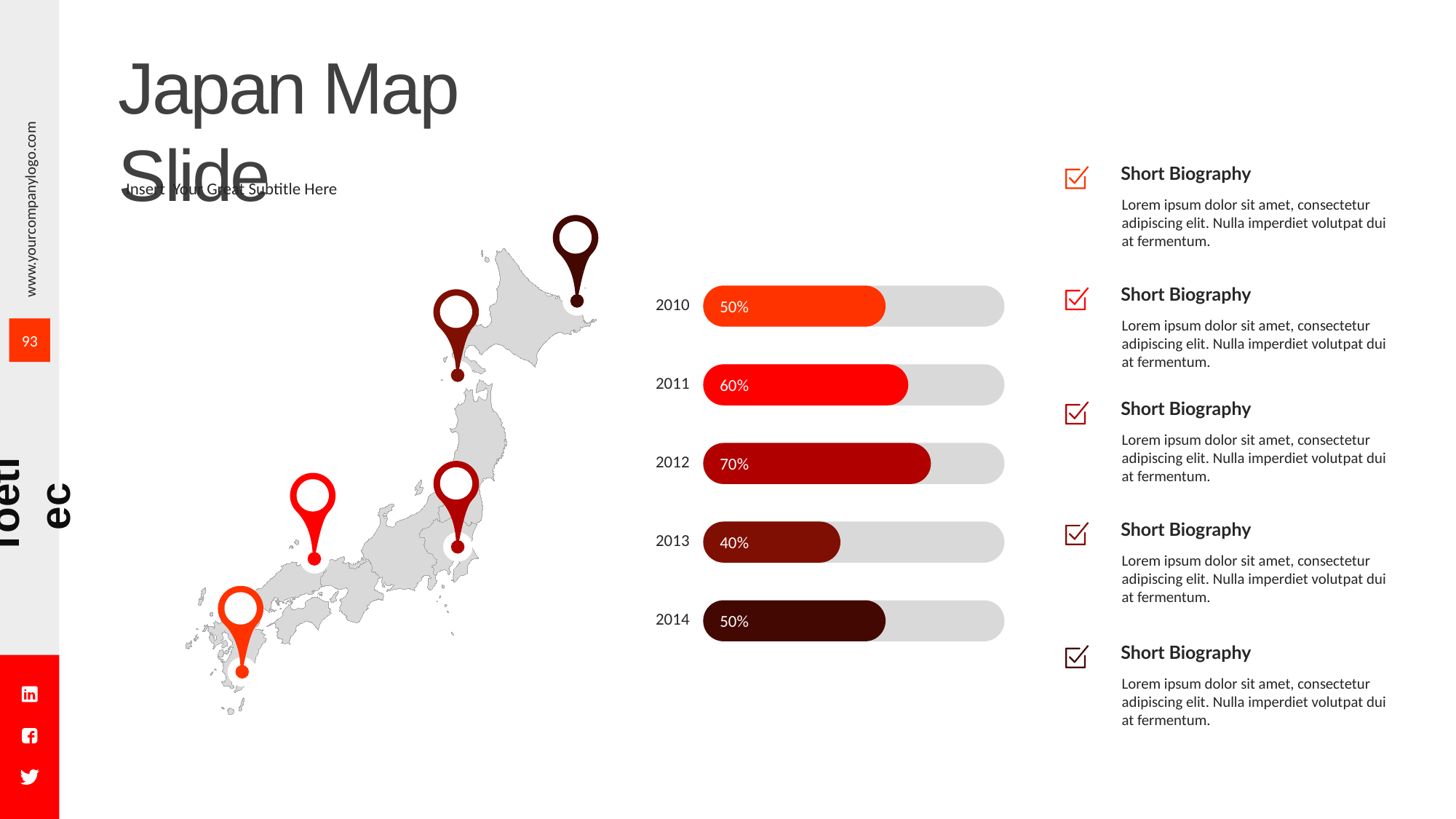

Japan Map Slide
Short Biography

Insert  Your Great Subtitle Here
Lorem ipsum dolor sit amet, consectetur adipiscing elit. Nulla imperdiet volutpat dui at fermentum.

Short Biography

50%
2010

60%
2011

70%
2012

40%
2013

50%
2014

Lorem ipsum dolor sit amet, consectetur adipiscing elit. Nulla imperdiet volutpat dui at fermentum.
93
Short Biography

Lorem ipsum dolor sit amet, consectetur adipiscing elit. Nulla imperdiet volutpat dui at fermentum.

Short Biography

Lorem ipsum dolor sit amet, consectetur adipiscing elit. Nulla imperdiet volutpat dui at fermentum.

Short Biography

Lorem ipsum dolor sit amet, consectetur adipiscing elit. Nulla imperdiet volutpat dui at fermentum.